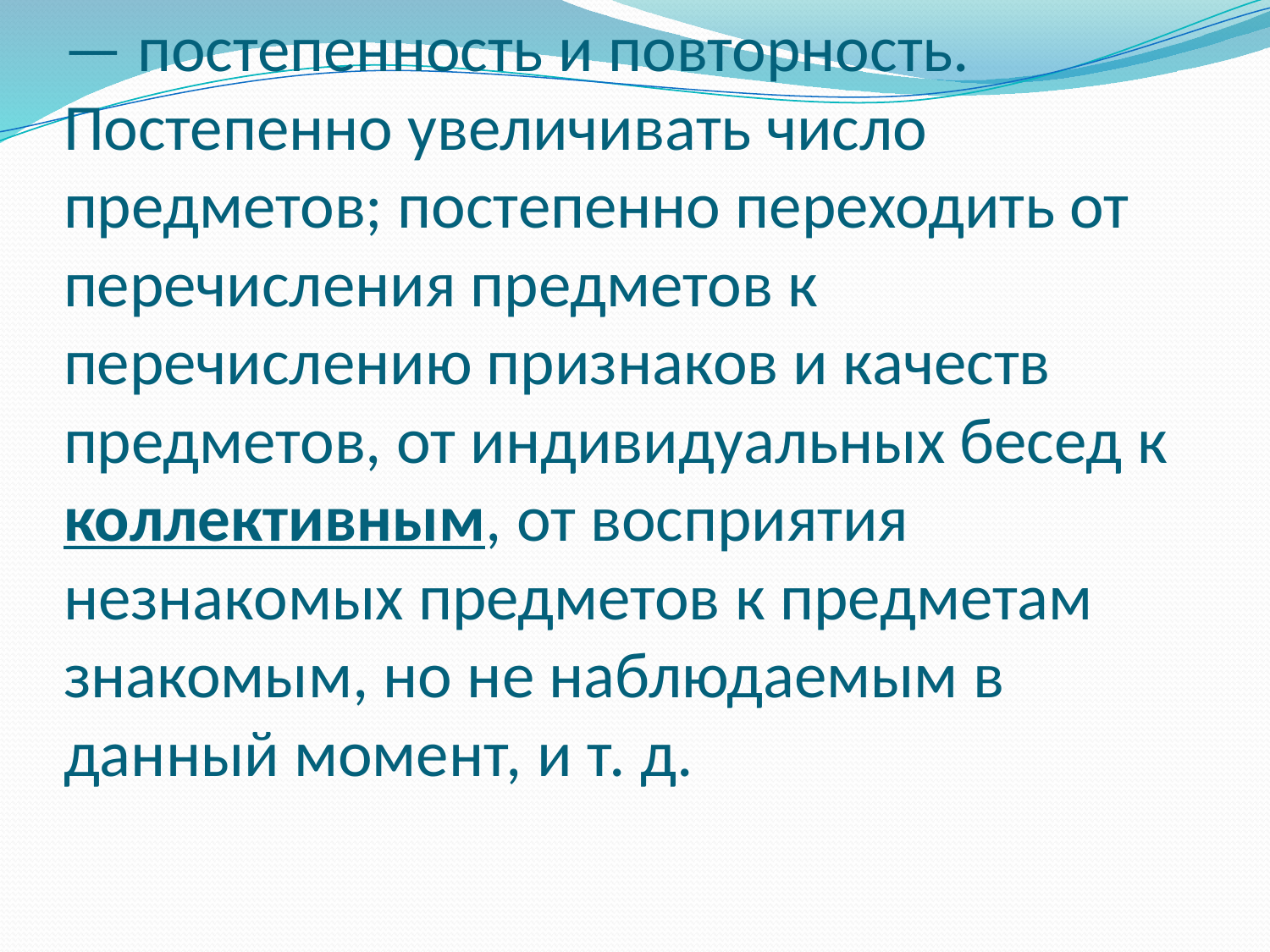

# — постепенность и повторность.    Постепенно увеличивать число предметов; постепенно переходить от перечисления предметов к перечислению признаков и качеств предметов, от индивидуальных бесед к коллективным, от восприятия незнакомых предметов к предметам знакомым, но не наблюдаемым в данный момент, и т. д.